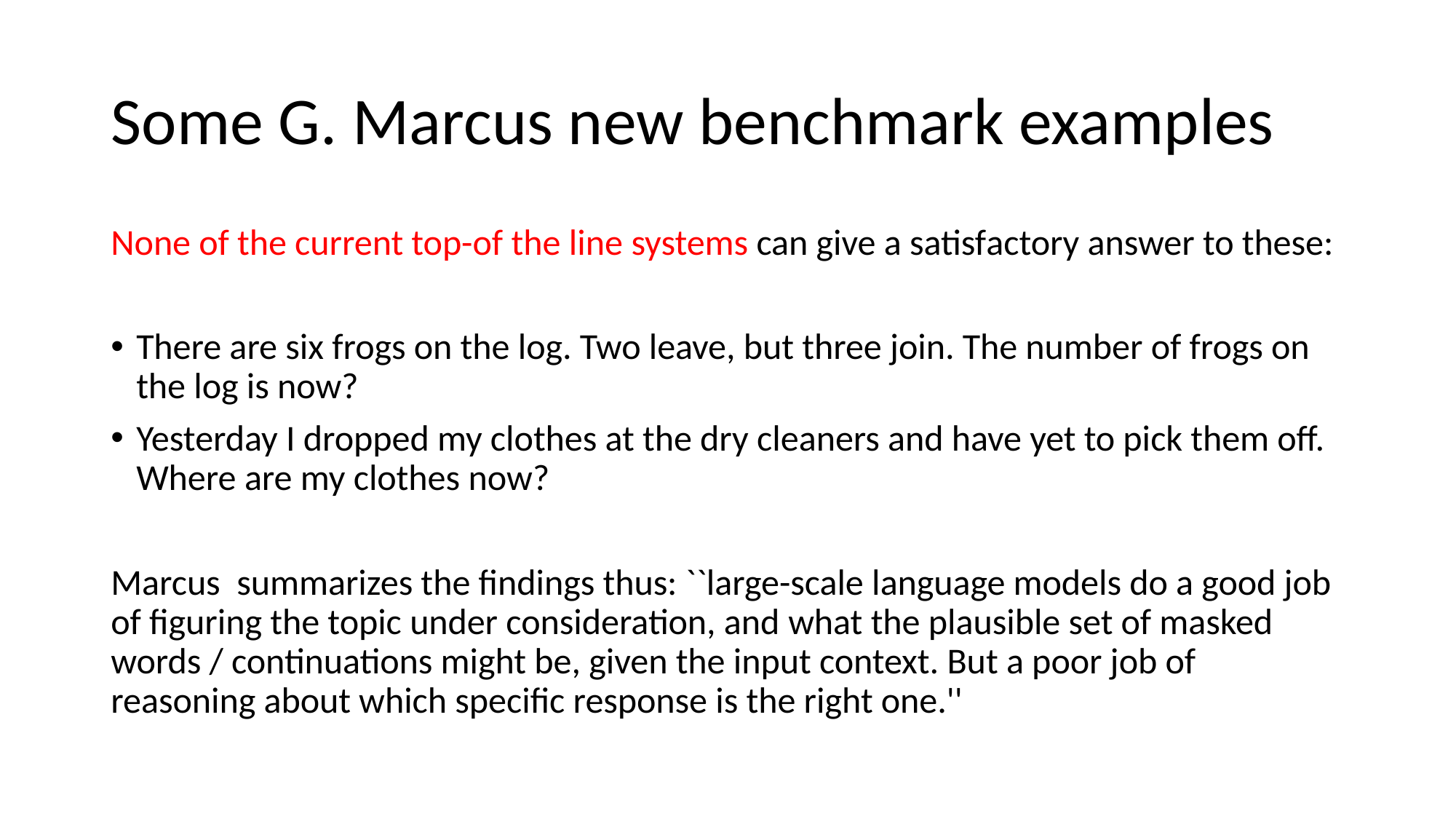

# Some G. Marcus new benchmark examples
None of the current top-of the line systems can give a satisfactory answer to these:

There are six frogs on the log. Two leave, but three join. The number of frogs on the log is now?
Yesterday I dropped my clothes at the dry cleaners and have yet to pick them off. Where are my clothes now?

Marcus  summarizes the findings thus: ``large-scale language models do a good job of figuring the topic under consideration, and what the plausible set of masked words / continuations might be, given the input context. But a poor job of reasoning about which specific response is the right one.''